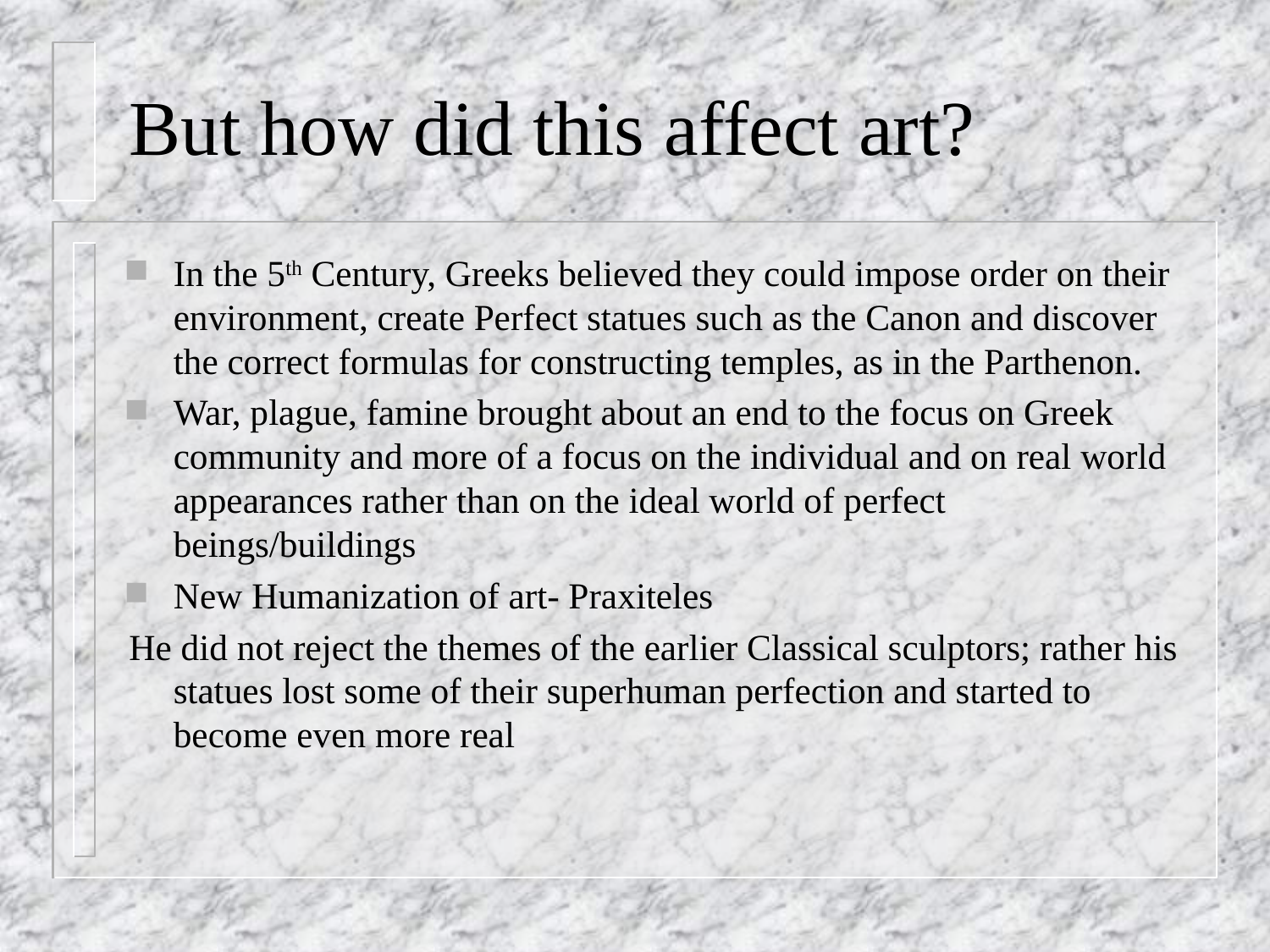

# But how did this affect art?
In the 5th Century, Greeks believed they could impose order on their environment, create Perfect statues such as the Canon and discover the correct formulas for constructing temples, as in the Parthenon.
War, plague, famine brought about an end to the focus on Greek community and more of a focus on the individual and on real world appearances rather than on the ideal world of perfect beings/buildings
New Humanization of art- Praxiteles
He did not reject the themes of the earlier Classical sculptors; rather his statues lost some of their superhuman perfection and started to become even more real